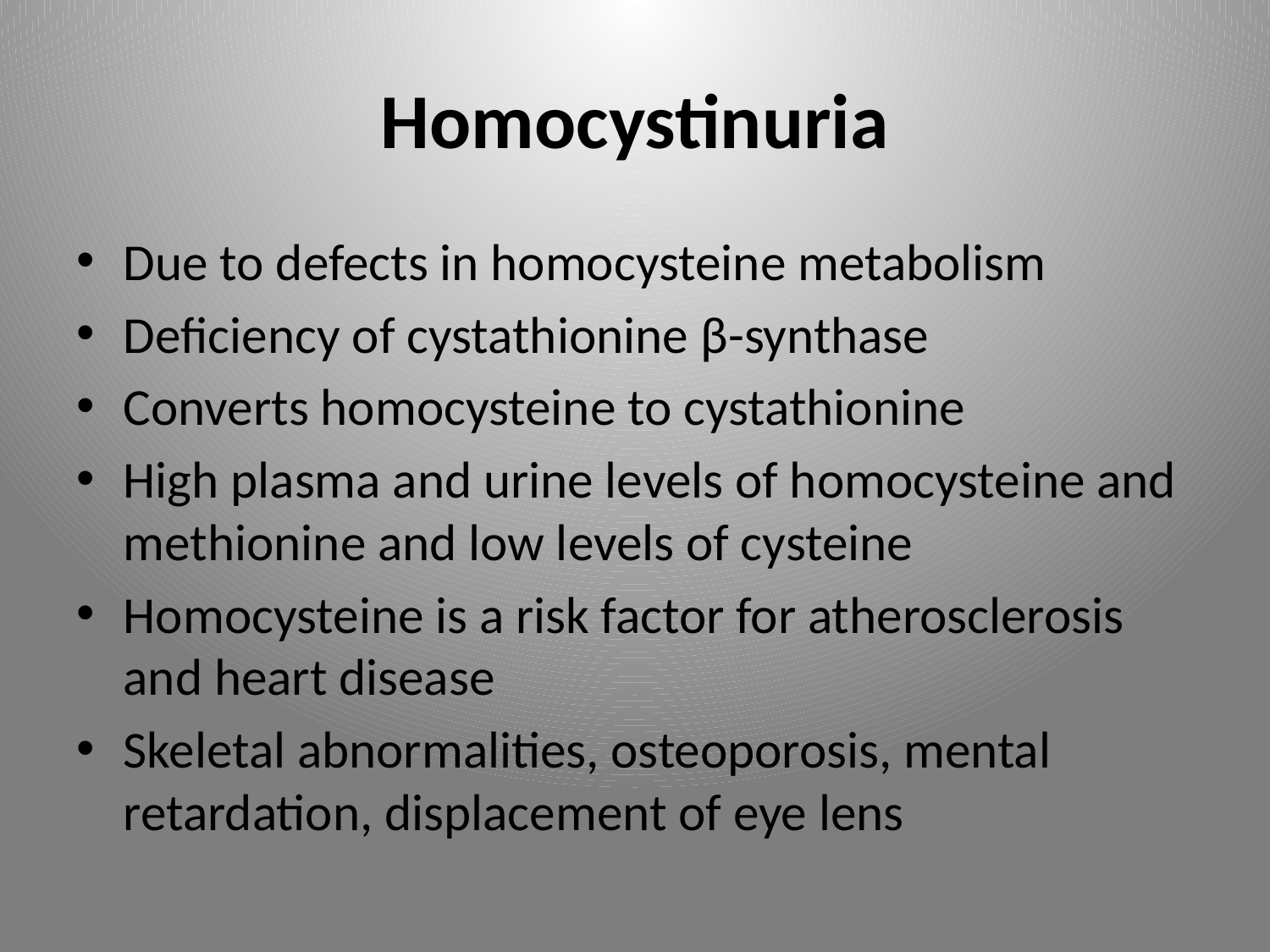

# Homocystinuria
Due to defects in homocysteine metabolism
Deficiency of cystathionine β-synthase
Converts homocysteine to cystathionine
High plasma and urine levels of homocysteine and methionine and low levels of cysteine
Homocysteine is a risk factor for atherosclerosis and heart disease
Skeletal abnormalities, osteoporosis, mental retardation, displacement of eye lens